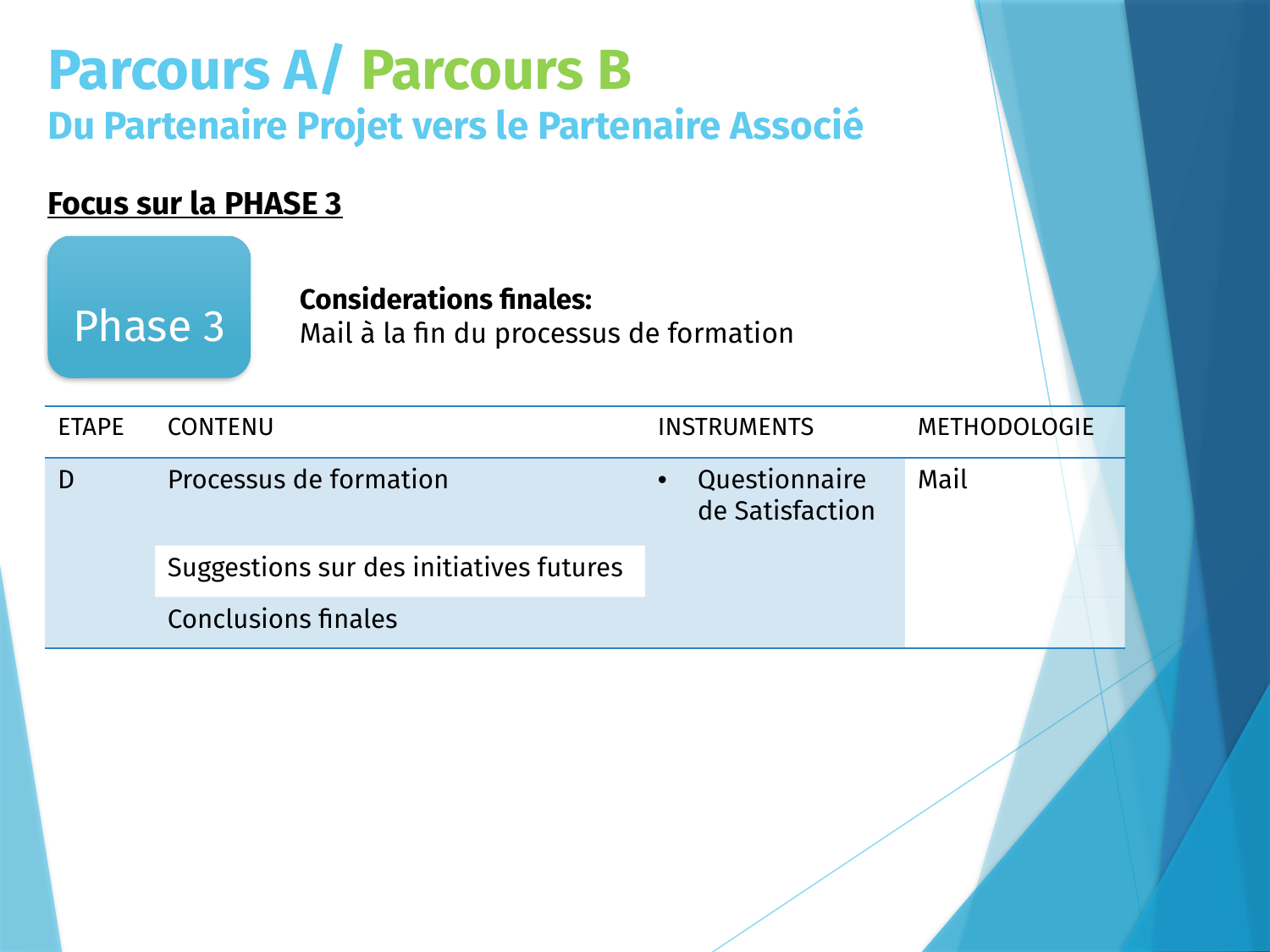

# Parcours A/ Parcours B Du Partenaire Projet vers le Partenaire Associé
Focus sur la PHASE 3

Phase 3
Considerations finales:
Mail à la fin du processus de formation
| ETAPE | CONTENU | INSTRUMENTS | METHODOLOGIE |
| --- | --- | --- | --- |
| D | Processus de formation | Questionnaire de Satisfaction | Mail |
|  | Suggestions sur des initiatives futures |  |  |
|  | Conclusions finales |  |  |